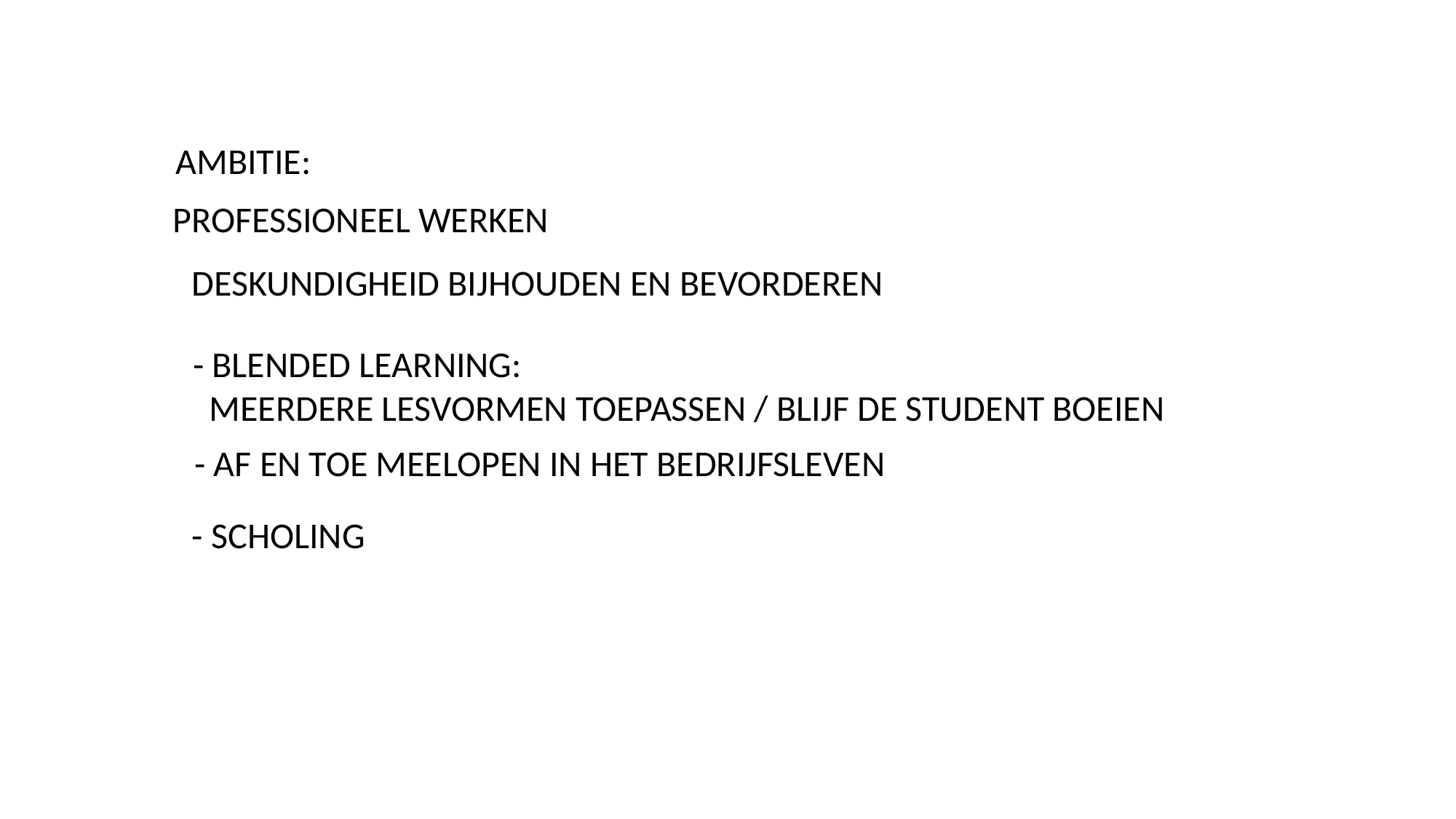

AMBITIE:
PROFESSIONEEL WERKEN
DESKUNDIGHEID BIJHOUDEN EN BEVORDEREN
- BLENDED LEARNING:
  MEERDERE LESVORMEN TOEPASSEN / BLIJF DE STUDENT BOEIEN
- AF EN TOE MEELOPEN IN HET BEDRIJFSLEVEN
- SCHOLING